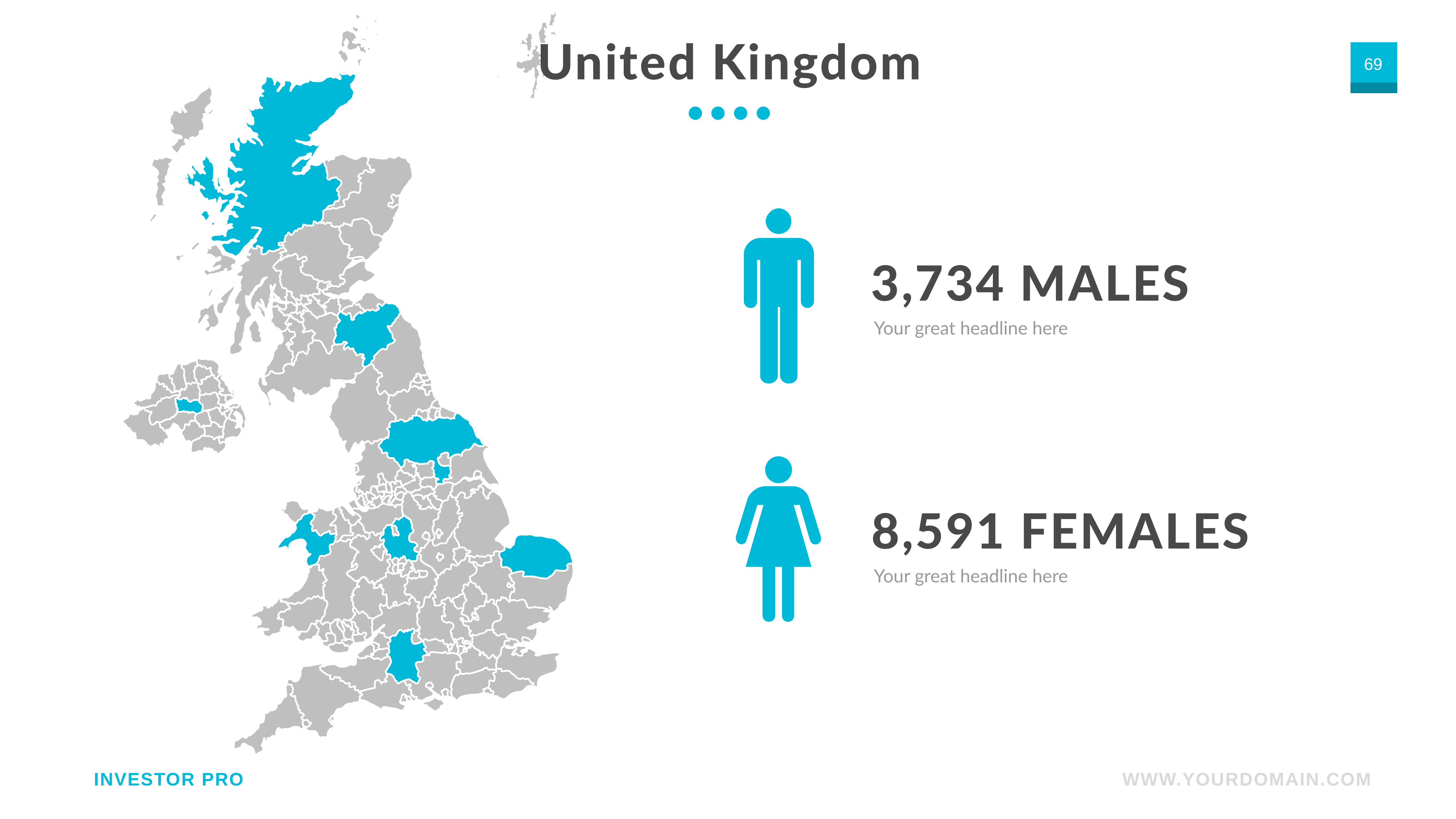

United Kingdom

3,734 MALES
Your great headline here

8,591 FEMALES
Your great headline here